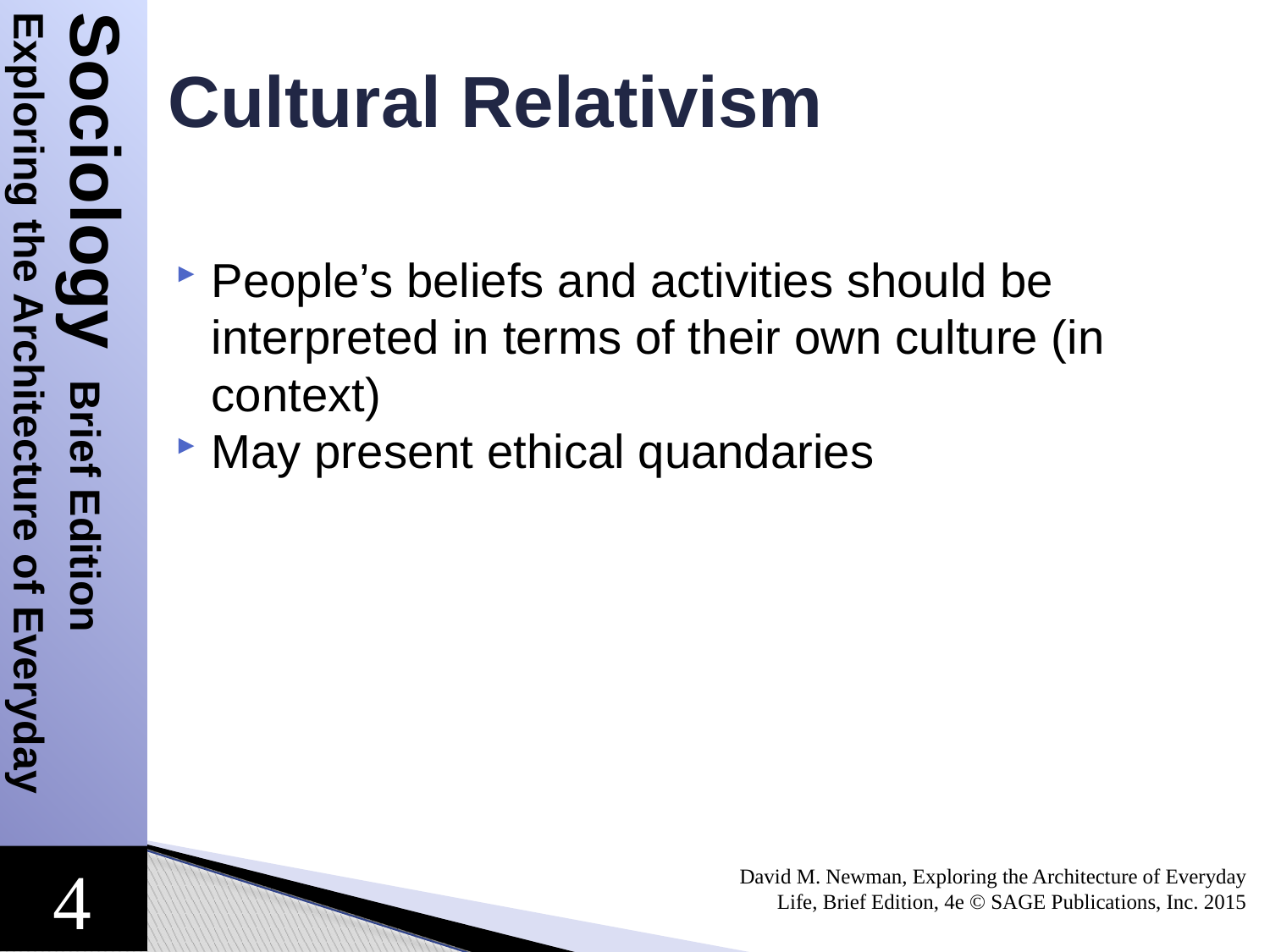

# Cultural Relativism
People’s beliefs and activities should be interpreted in terms of their own culture (in context)
May present ethical quandaries
David M. Newman, Exploring the Architecture of Everyday Life, Brief Edition, 4e © SAGE Publications, Inc. 2015